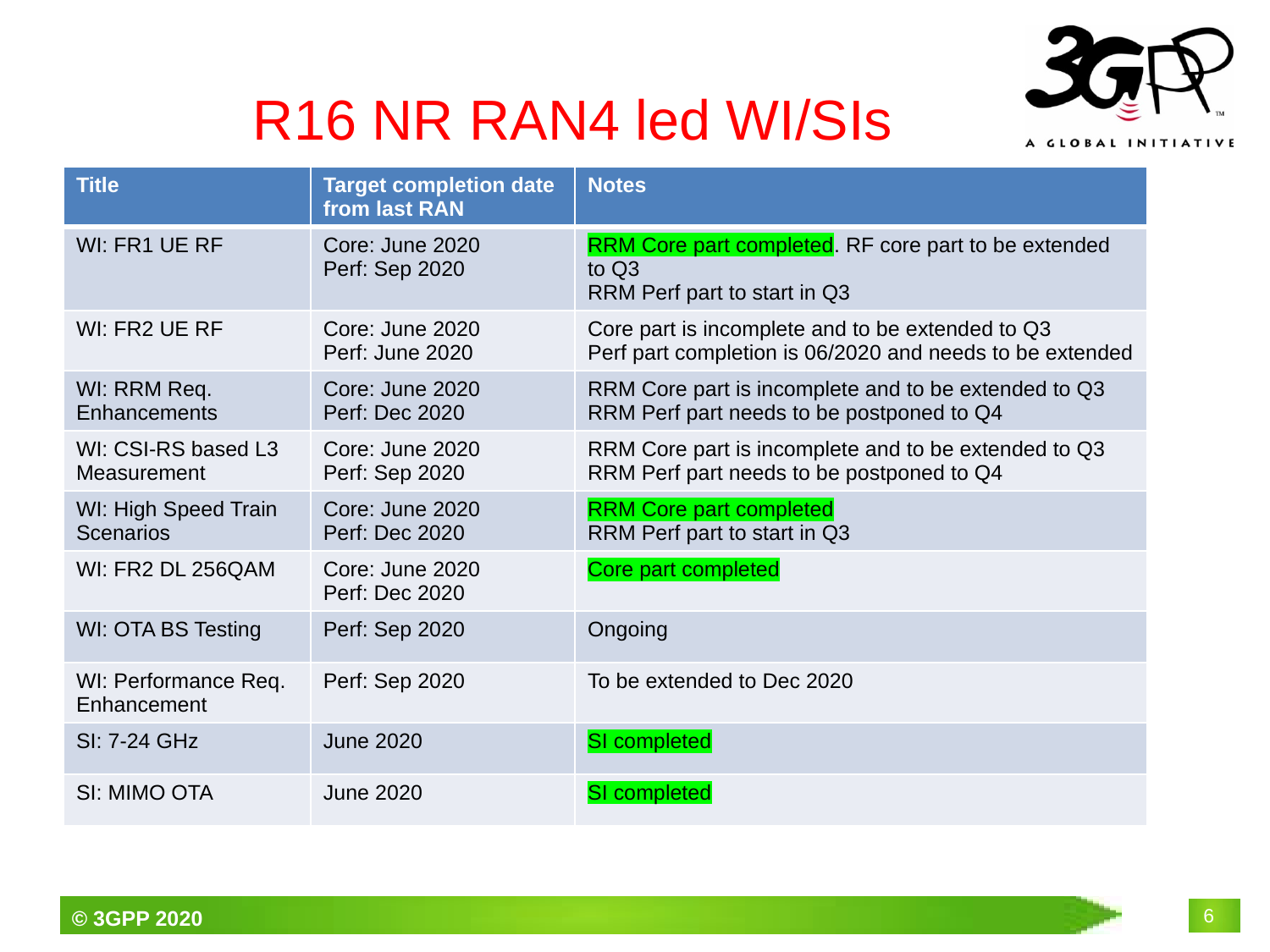

# R16 NR RAN4 led WI/SIs
| Title | Target completion date from last RAN | Notes |
| --- | --- | --- |
| WI: FR1 UE RF | Core: June 2020 Perf: Sep 2020 | RRM Core part completed. RF core part to be extended to Q3 RRM Perf part to start in Q3 |
| WI: FR2 UE RF | Core: June 2020 Perf: June 2020 | Core part is incomplete and to be extended to Q3 Perf part completion is 06/2020 and needs to be extended |
| WI: RRM Req. Enhancements | Core: June 2020 Perf: Dec 2020 | RRM Core part is incomplete and to be extended to Q3 RRM Perf part needs to be postponed to Q4 |
| WI: CSI-RS based L3 Measurement | Core: June 2020 Perf: Sep 2020 | RRM Core part is incomplete and to be extended to Q3 RRM Perf part needs to be postponed to Q4 |
| WI: High Speed Train Scenarios | Core: June 2020 Perf: Dec 2020 | RRM Core part completed RRM Perf part to start in Q3 |
| WI: FR2 DL 256QAM | Core: June 2020 Perf: Dec 2020 | Core part completed |
| WI: OTA BS Testing | Perf: Sep 2020 | Ongoing |
| WI: Performance Req. Enhancement | Perf: Sep 2020 | To be extended to Dec 2020 |
| SI: 7-24 GHz | June 2020 | SI completed |
| SI: MIMO OTA | June 2020 | SI completed |
6